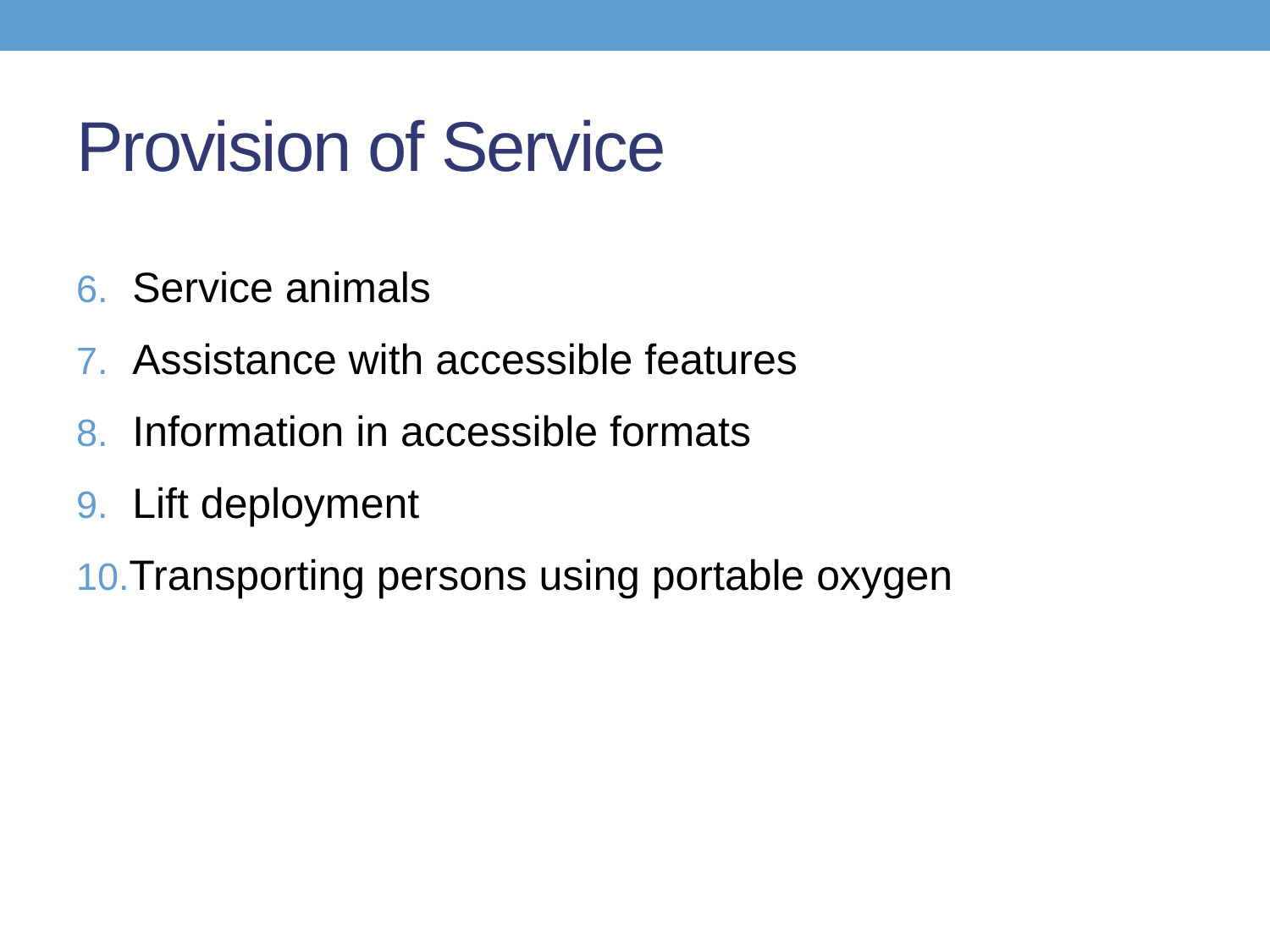

# Provision of Service
Service animals
Assistance with accessible features
Information in accessible formats
Lift deployment
Transporting persons using portable oxygen